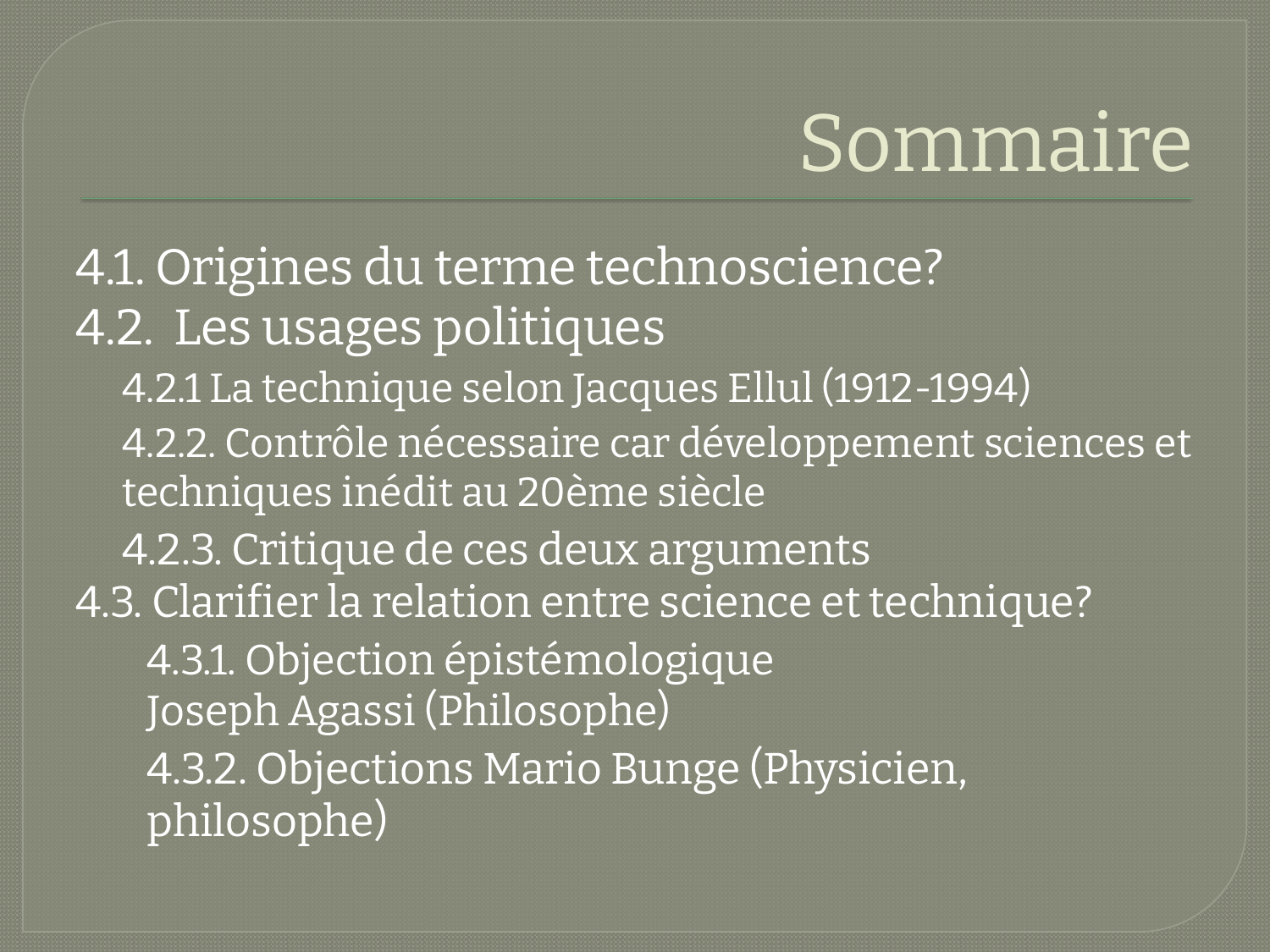

# Sommaire
4.1. Origines du terme technoscience?
4.2.  Les usages politiques
4.2.1 La technique selon Jacques Ellul (1912-1994)
4.2.2. Contrôle nécessaire car développement sciences et techniques inédit au 20ème siècle
4.2.3. Critique de ces deux arguments
4.3. Clarifier la relation entre science et technique?
4.3.1. Objection épistémologique
Joseph Agassi (Philosophe)
4.3.2. Objections Mario Bunge (Physicien, philosophe)